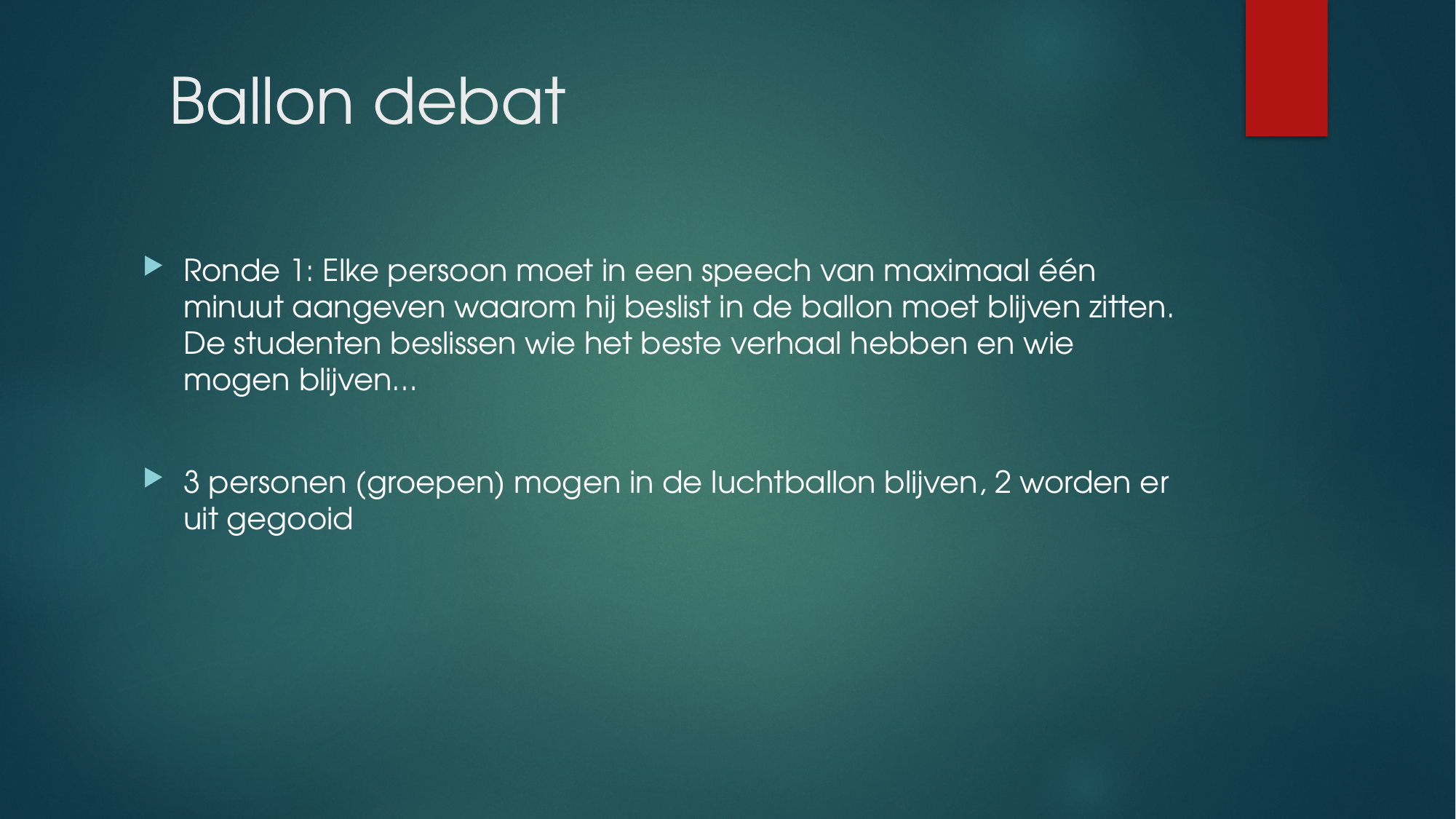

# Ballon debat
Ronde 1: Elke persoon moet in een speech van maximaal één minuut aangeven waarom hij beslist in de ballon moet blijven zitten. De studenten beslissen wie het beste verhaal hebben en wie mogen blijven…

3 personen (groepen) mogen in de luchtballon blijven, 2 worden er uit gegooid